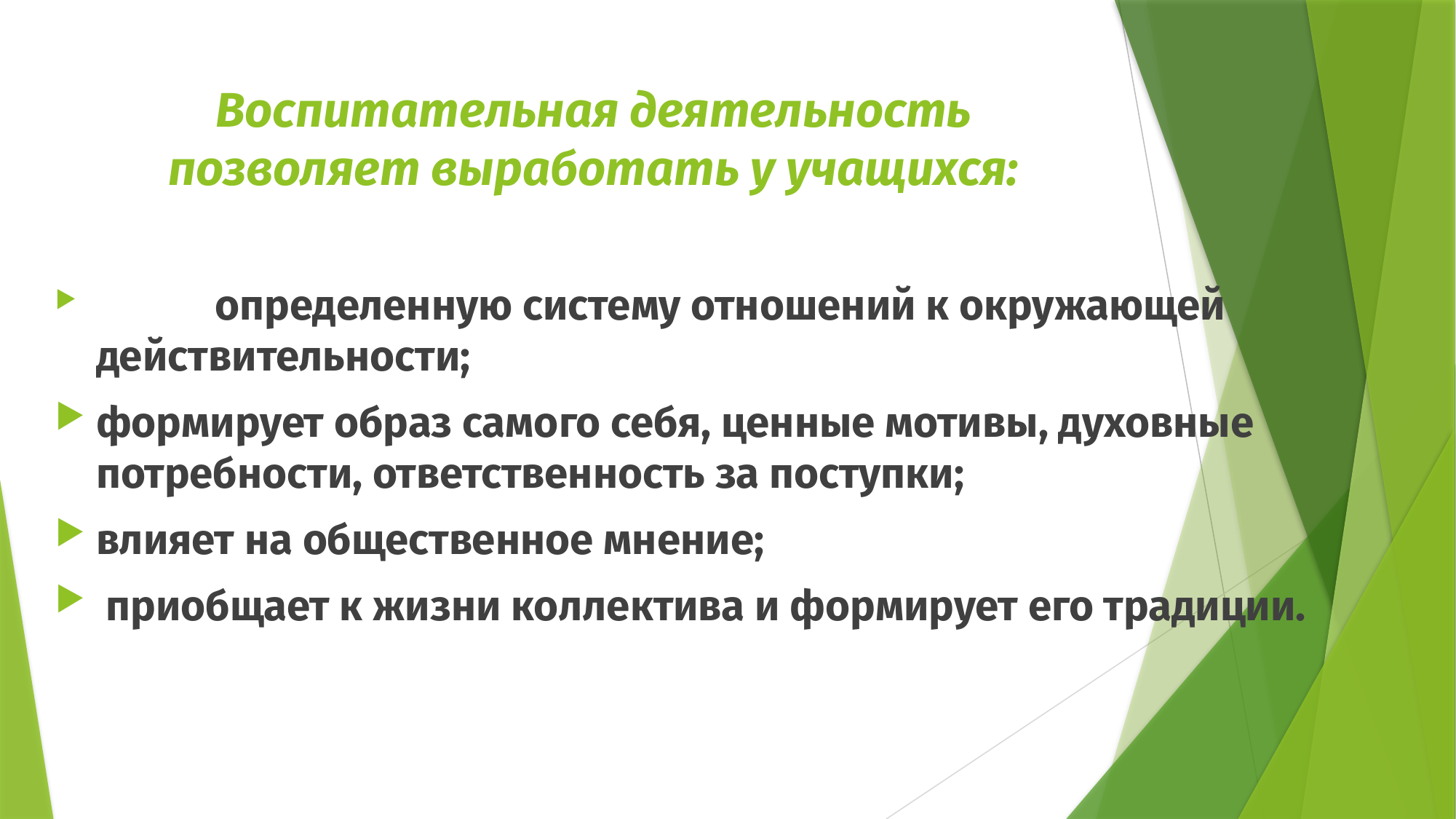

# Воспитательная деятельность позволяет выработать у учащихся:
	 определенную систему отношений к окружающей действительности;
формирует образ самого себя, ценные мотивы, духовные потребности, ответственность за поступки;
влияет на общественное мнение;
 приобщает к жизни коллектива и формирует его традиции.